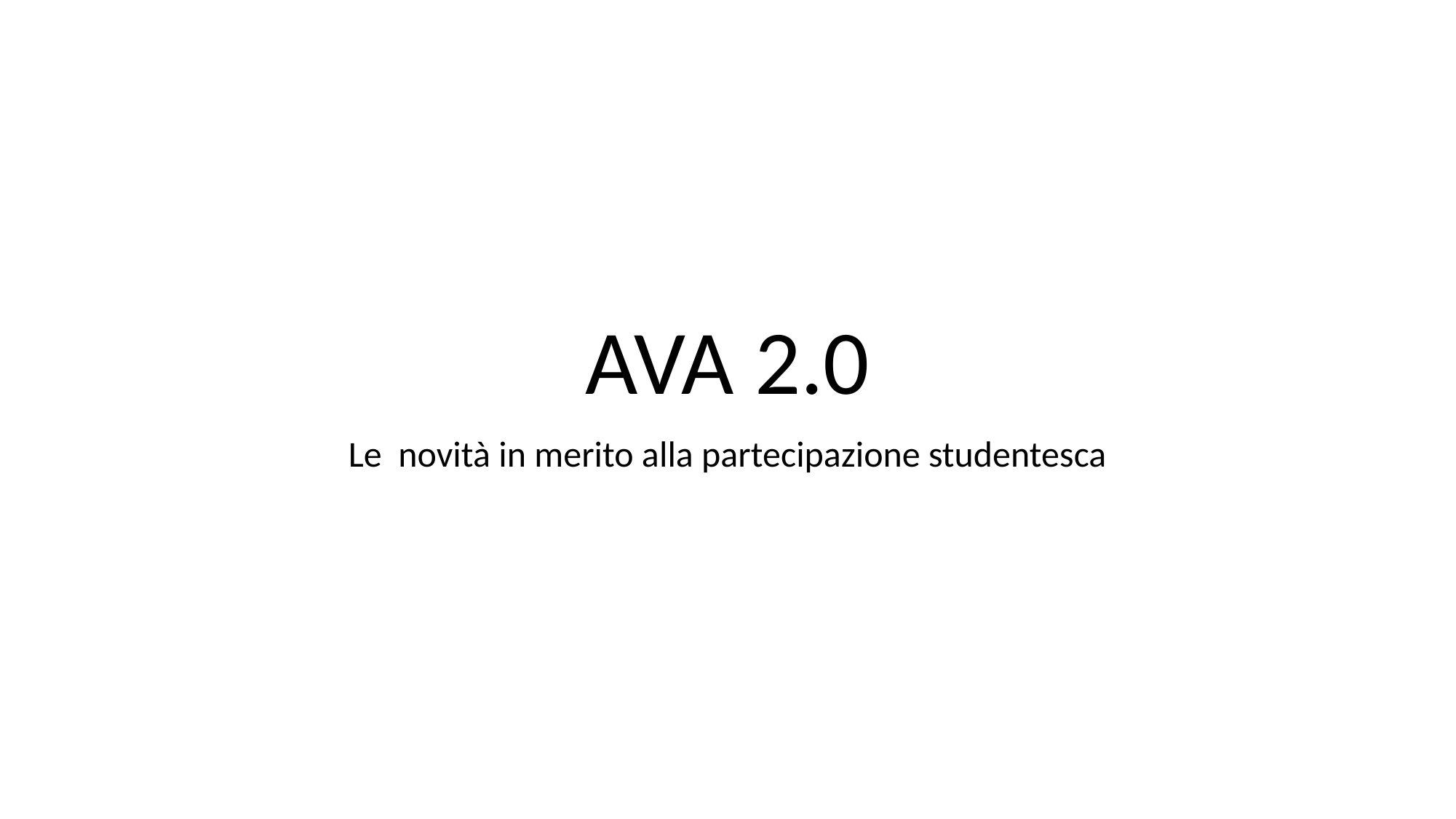

# AVA 2.0
Le  novità in merito alla partecipazione studentesca